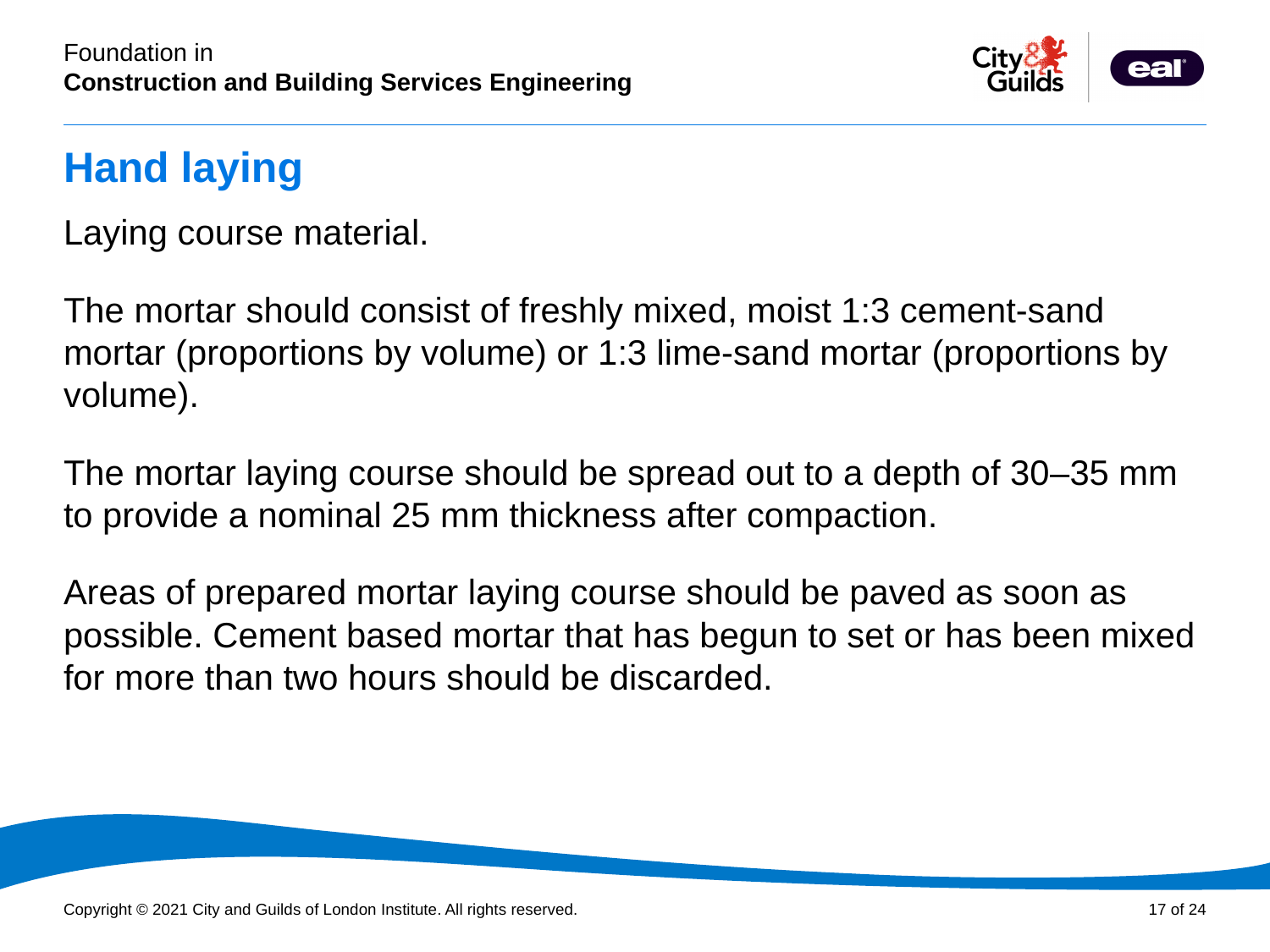

# Hand laying
Laying course material.
The mortar should consist of freshly mixed, moist 1:3 cement-sand mortar (proportions by volume) or 1:3 lime-sand mortar (proportions by volume).
The mortar laying course should be spread out to a depth of 30–35 mm to provide a nominal 25 mm thickness after compaction.
Areas of prepared mortar laying course should be paved as soon as possible. Cement based mortar that has begun to set or has been mixed for more than two hours should be discarded.